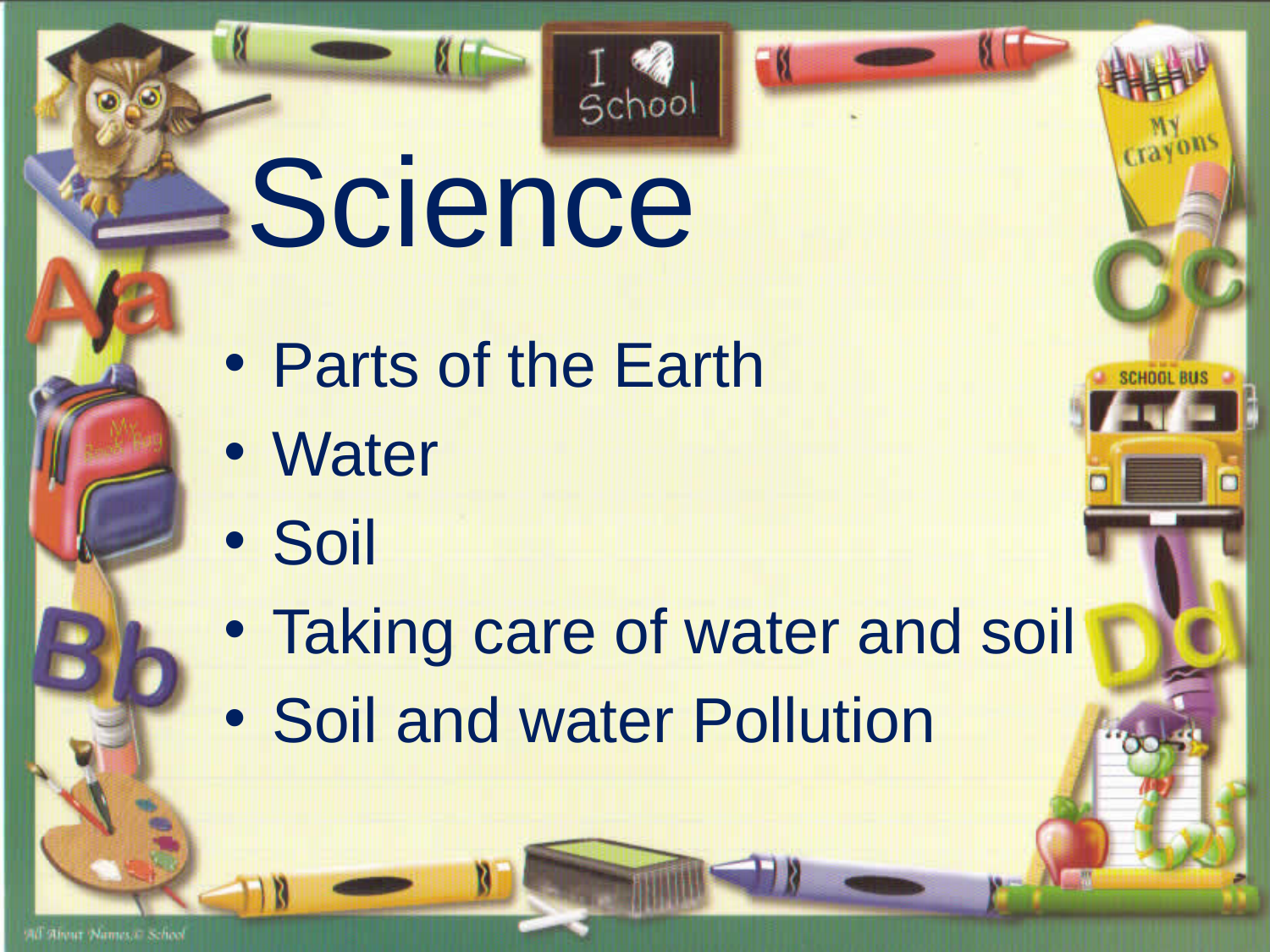

# Science
Parts of the Earth
Water
Soil
Taking care of water and soil
Soil and water Pollution